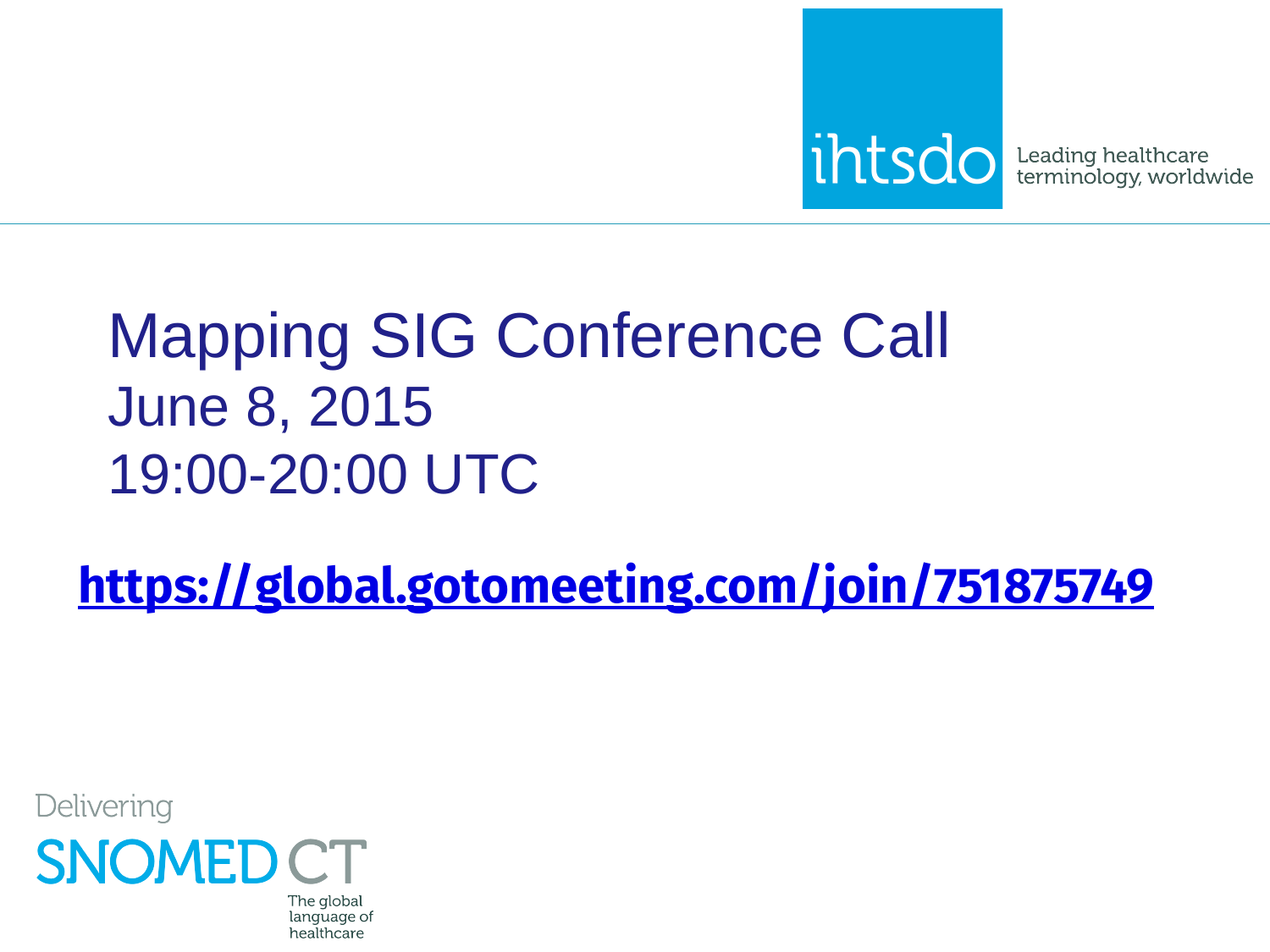

# Mapping SIG Conference Call June 8, 2015 19:00-20:00 UTC
https://global.gotomeeting.com/join/751875749